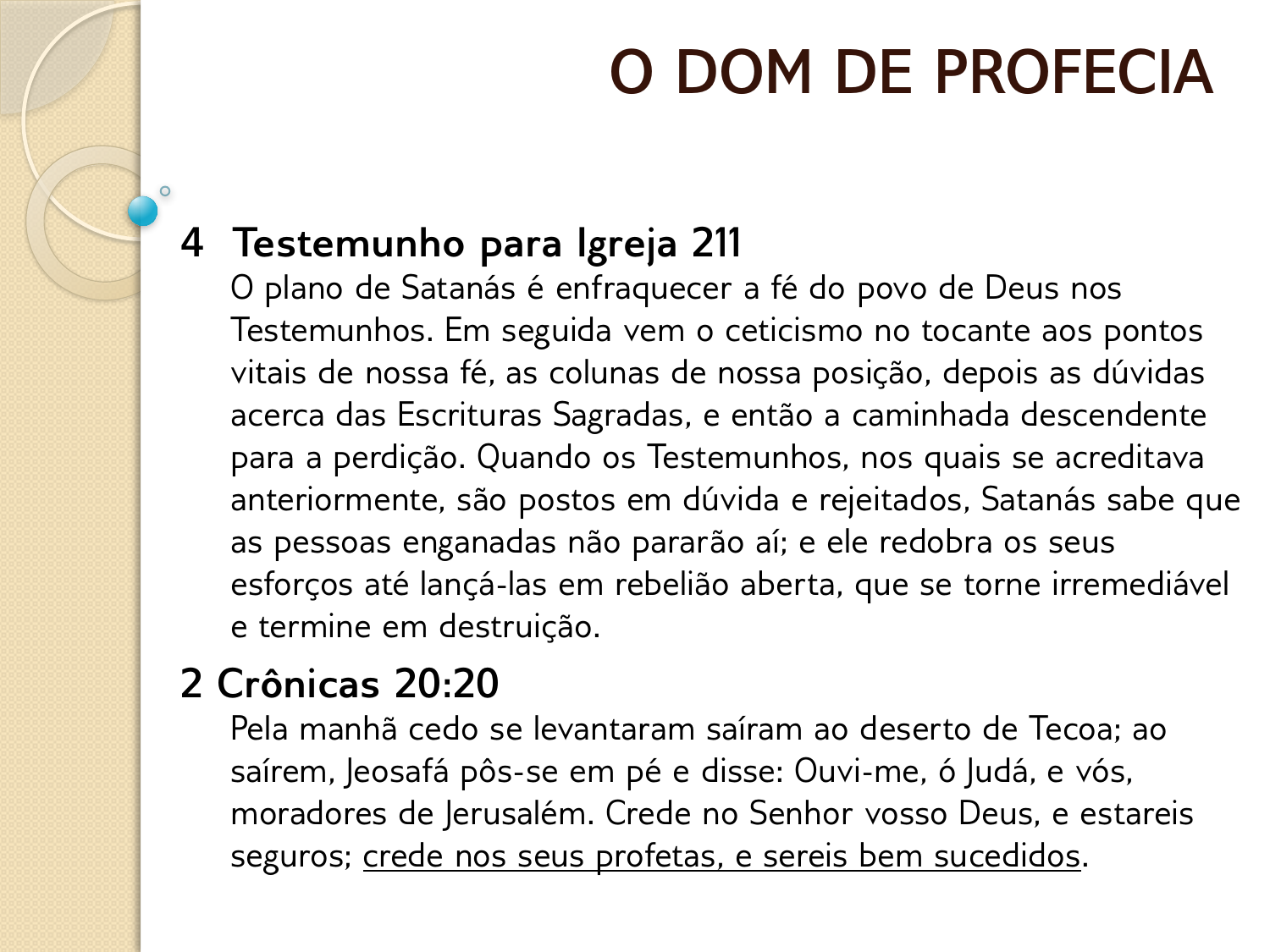

O DOM DE PROFECIA
4  Testemunho para Igreja 211
O plano de Satanás é enfraquecer a fé do povo de Deus nos Testemunhos. Em seguida vem o ceticismo no tocante aos pontos vitais de nossa fé, as colunas de nossa posição, depois as dúvidas acerca das Escrituras Sagradas, e então a caminhada descendente para a perdição. Quando os Testemunhos, nos quais se acreditava anteriormente, são postos em dúvida e rejeitados, Satanás sabe que as pessoas enganadas não pararão aí; e ele redobra os seus esforços até lançá-las em rebelião aberta, que se torne irremediável e termine em destruição.
2 Crônicas 20:20
Pela manhã cedo se levantaram saíram ao deserto de Tecoa; ao saírem, Jeosafá pôs-se em pé e disse: Ouvi-me, ó Judá, e vós, moradores de Jerusalém. Crede no Senhor vosso Deus, e estareis seguros; crede nos seus profetas, e sereis bem sucedidos.